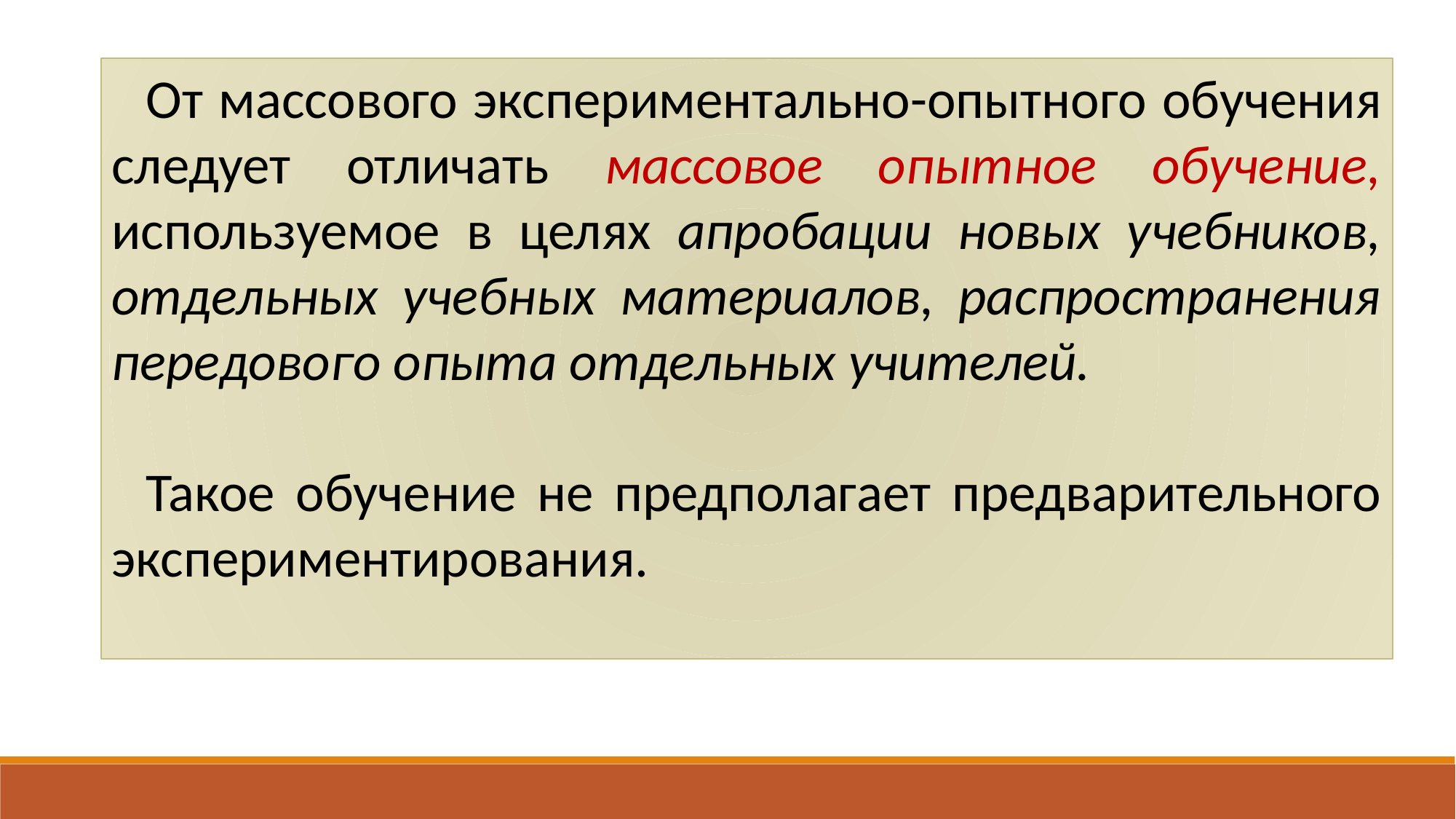

От массового экспериментально-опытного обучения следует отличать массовое опытное обучение, используемое в целях апробации новых учебников, отдельных учебных материалов, распространения передового опыта отдельных учителей.

Такое обучение не предполагает предварительного экспериментирования.